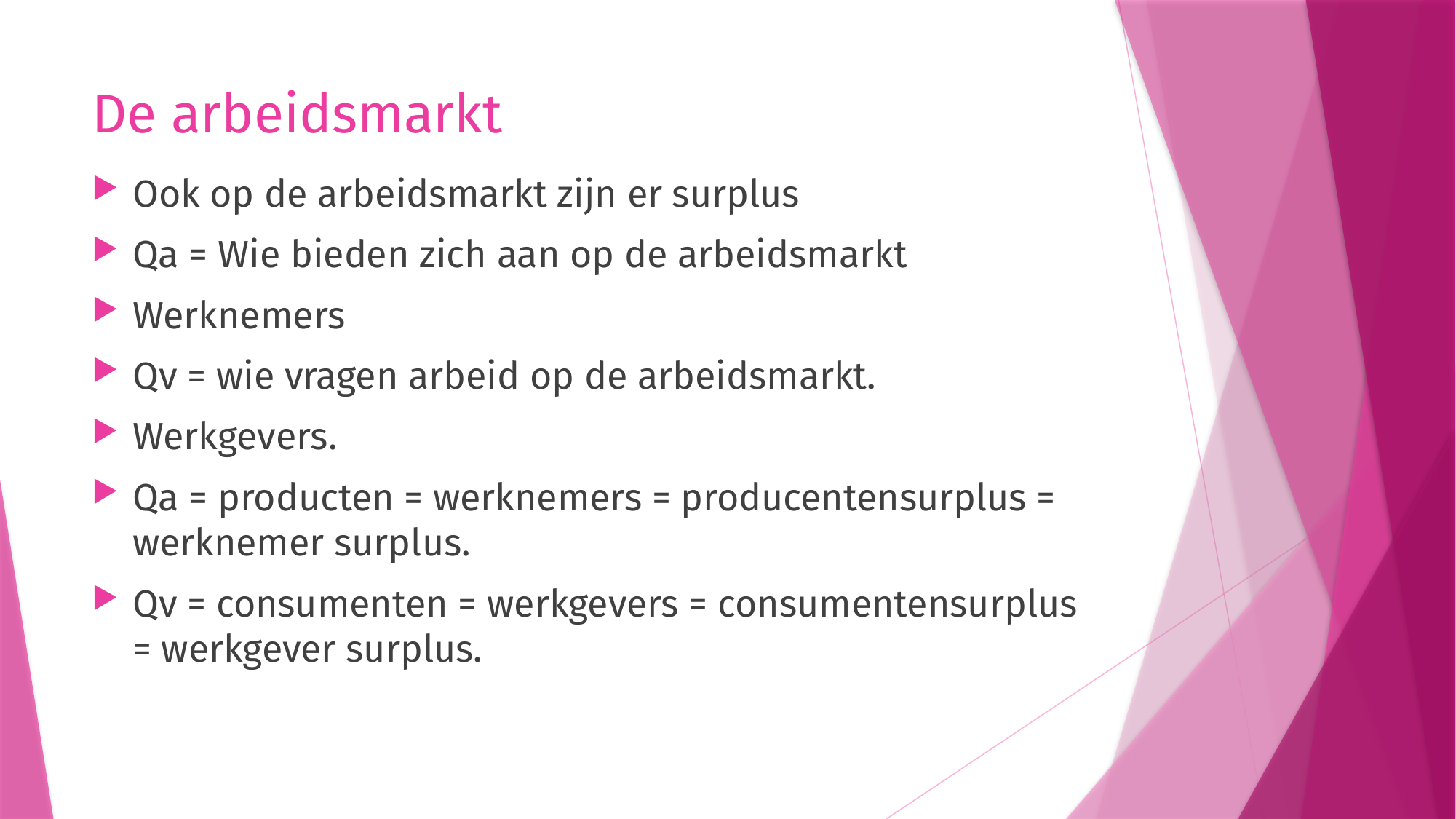

# De arbeidsmarkt
Ook op de arbeidsmarkt zijn er surplus
Qa = Wie bieden zich aan op de arbeidsmarkt
Werknemers
Qv = wie vragen arbeid op de arbeidsmarkt.
Werkgevers.
Qa = producten = werknemers = producentensurplus = werknemer surplus.
Qv = consumenten = werkgevers = consumentensurplus = werkgever surplus.